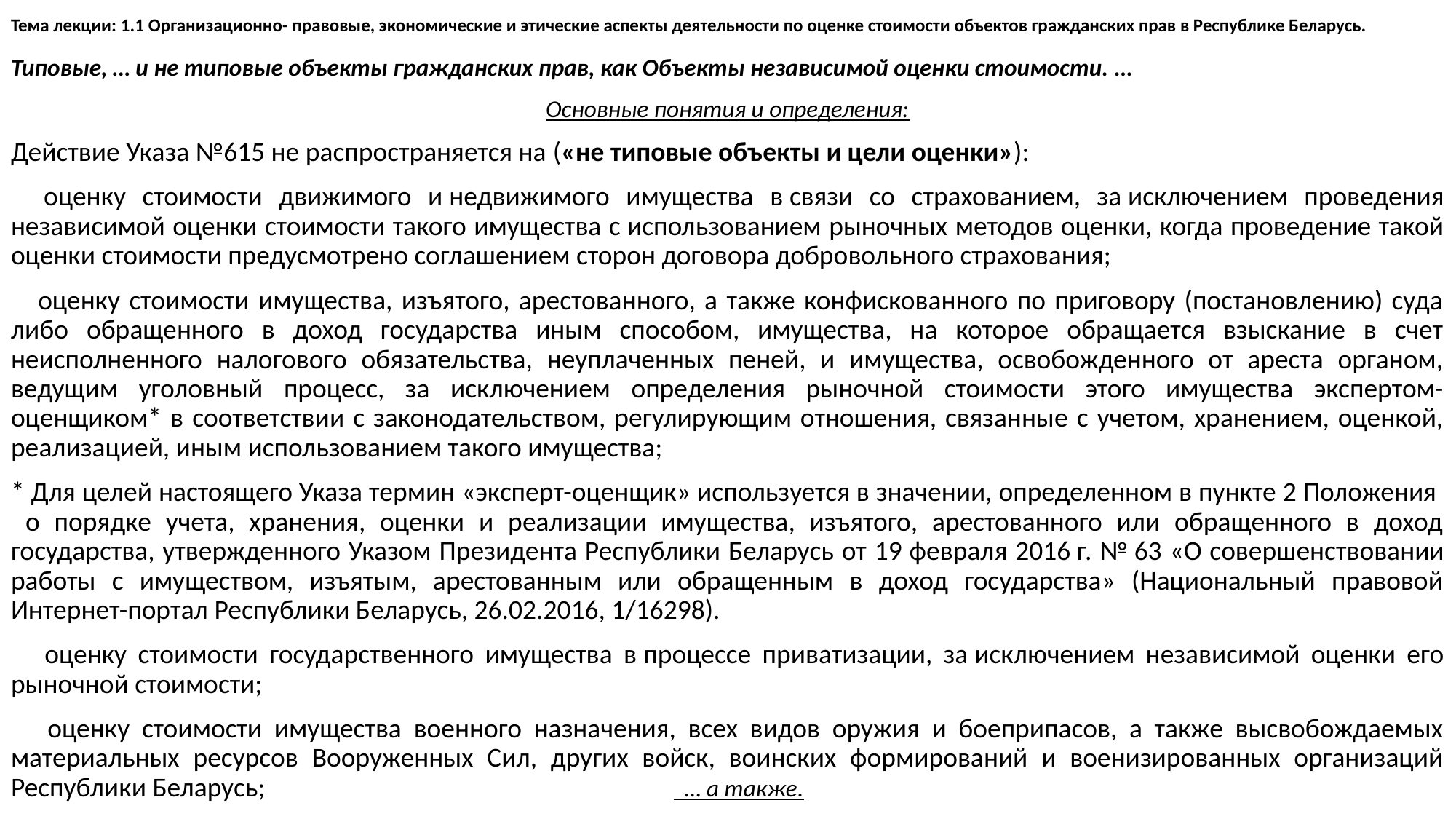

# Тема лекции: 1.1 Организационно- правовые, экономические и этические аспекты деятельности по оценке стоимости объектов гражданских прав в Республике Беларусь.
Типовые, … и не типовые объекты гражданских прав, как Объекты независимой оценки стоимости. …
Основные понятия и определения:
Действие Указа №615 не распространяется на («не типовые объекты и цели оценки»):
  оценку стоимости движимого и недвижимого имущества в связи со страхованием, за исключением проведения независимой оценки стоимости такого имущества с использованием рыночных методов оценки, когда проведение такой оценки стоимости предусмотрено соглашением сторон договора добровольного страхования;
   оценку стоимости имущества, изъятого, арестованного, а также конфискованного по приговору (постановлению) суда либо обращенного в доход государства иным способом, имущества, на которое обращается взыскание в счет неисполненного налогового обязательства, неуплаченных пеней, и имущества, освобожденного от ареста органом, ведущим уголовный процесс, за исключением определения рыночной стоимости этого имущества экспертом-оценщиком* в соответствии с законодательством, регулирующим отношения, связанные с учетом, хранением, оценкой, реализацией, иным использованием такого имущества;
* Для целей настоящего Указа термин «эксперт-оценщик» используется в значении, определенном в пункте 2 Положения   о порядке учета, хранения, оценки и реализации имущества, изъятого, арестованного или обращенного в доход государства, утвержденного Указом Президента Республики Беларусь от 19 февраля 2016 г. № 63 «О совершенствовании работы с имуществом, изъятым, арестованным или обращенным в доход государства» (Национальный правовой Интернет-портал Республики Беларусь, 26.02.2016, 1/16298).
   оценку стоимости государственного имущества в процессе приватизации, за исключением независимой оценки его рыночной стоимости;
   оценку стоимости имущества военного назначения, всех видов оружия и боеприпасов, а также высвобождаемых материальных ресурсов Вооруженных Сил, других войск, воинских формирований и военизированных организаций Республики Беларусь;                                                                    … а также.